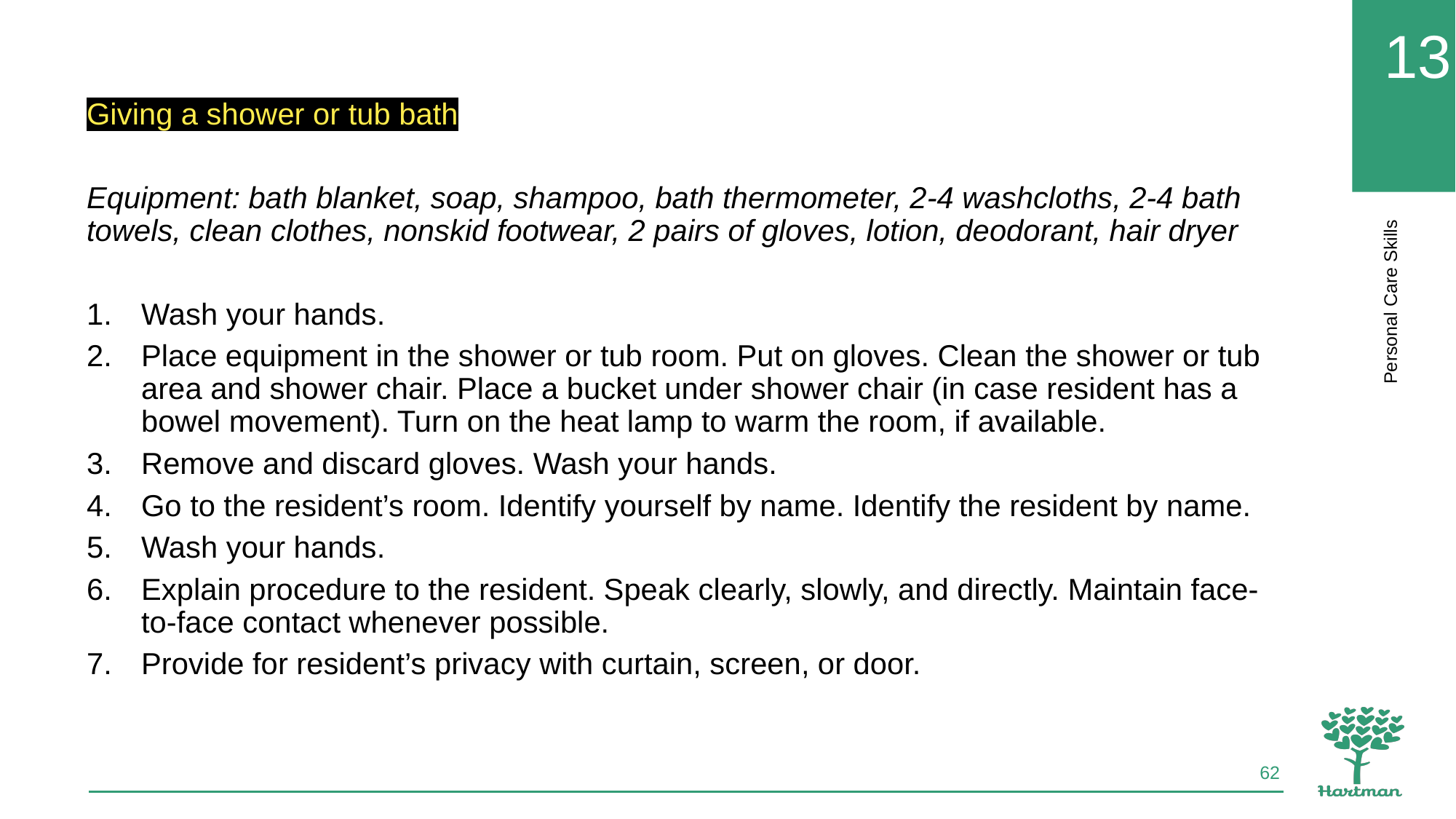

Giving a shower or tub bath

Equipment: bath blanket, soap, shampoo, bath thermometer, 2-4 washcloths, 2-4 bath towels, clean clothes, nonskid footwear, 2 pairs of gloves, lotion, deodorant, hair dryer

Wash your hands.
Place equipment in the shower or tub room. Put on gloves. Clean the shower or tub area and shower chair. Place a bucket under shower chair (in case resident has a bowel movement). Turn on the heat lamp to warm the room, if available.
Remove and discard gloves. Wash your hands.
Go to the resident’s room. Identify yourself by name. Identify the resident by name.
Wash your hands.
Explain procedure to the resident. Speak clearly, slowly, and directly. Maintain face-to-face contact whenever possible.
Provide for resident’s privacy with curtain, screen, or door.

62